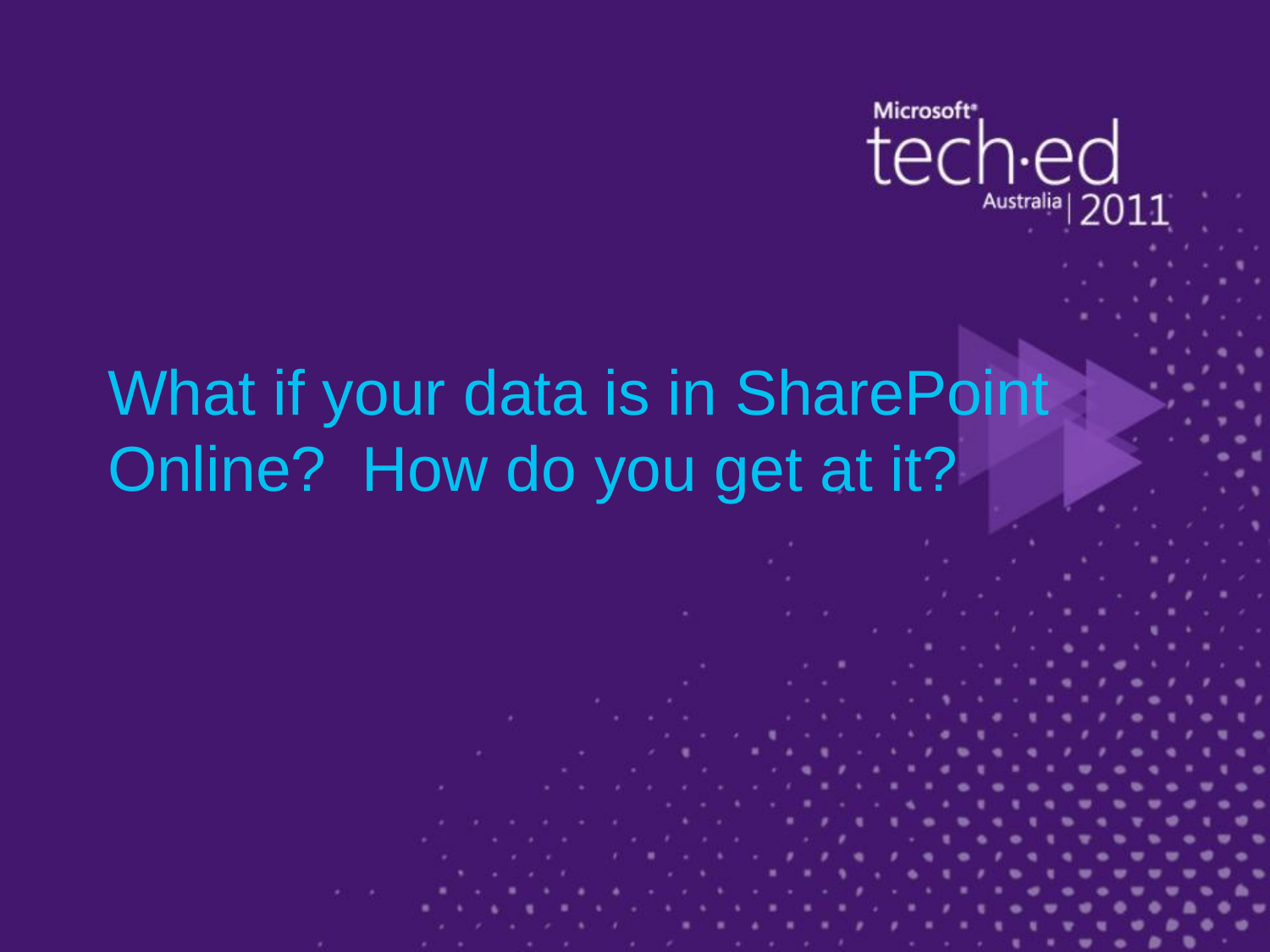

# What if your data is in SharePoint Online?  How do you get at it?